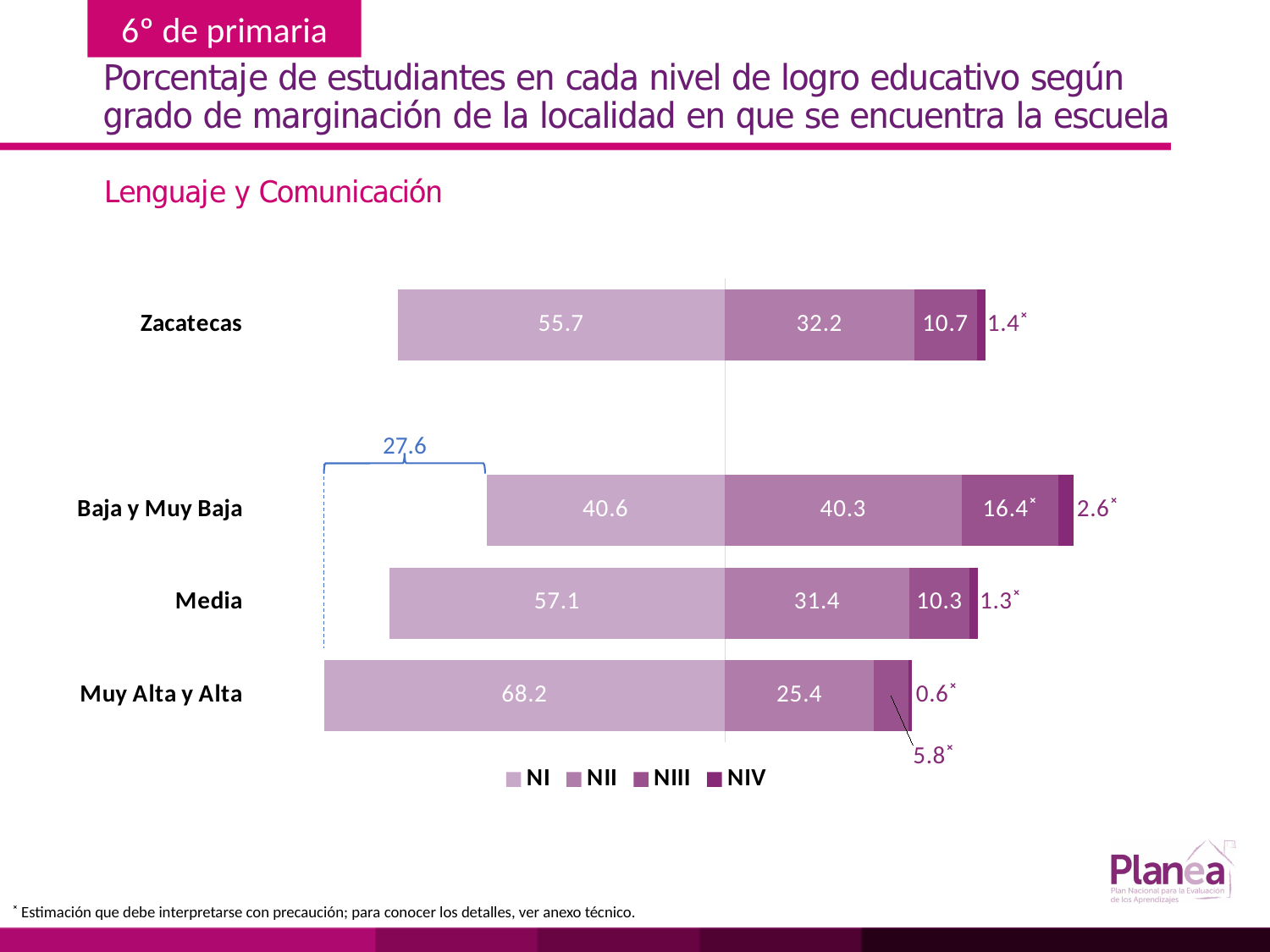

# Porcentaje de estudiantes en cada nivel de logro educativo según grado de marginación de la localidad en que se encuentra la escuela

Lenguaje y Comunicación

### Chart

| Category |  |  |  |  |
|---|---|---|---|---|
| Muy Alta y Alta | -68.2 | 25.4 | 5.8 | 0.6 |
| Media | -57.1 | 31.4 | 10.3 | 1.3 |
| Baja y Muy Baja | -40.6 | 40.3 | 16.4 | 2.6 |
|  | None | None | None | None |
| Zacatecas | -55.7 | 32.2 | 10.7 | 1.4 |
27.6
˟ Estimación que debe interpretarse con precaución; para conocer los detalles, ver anexo técnico.